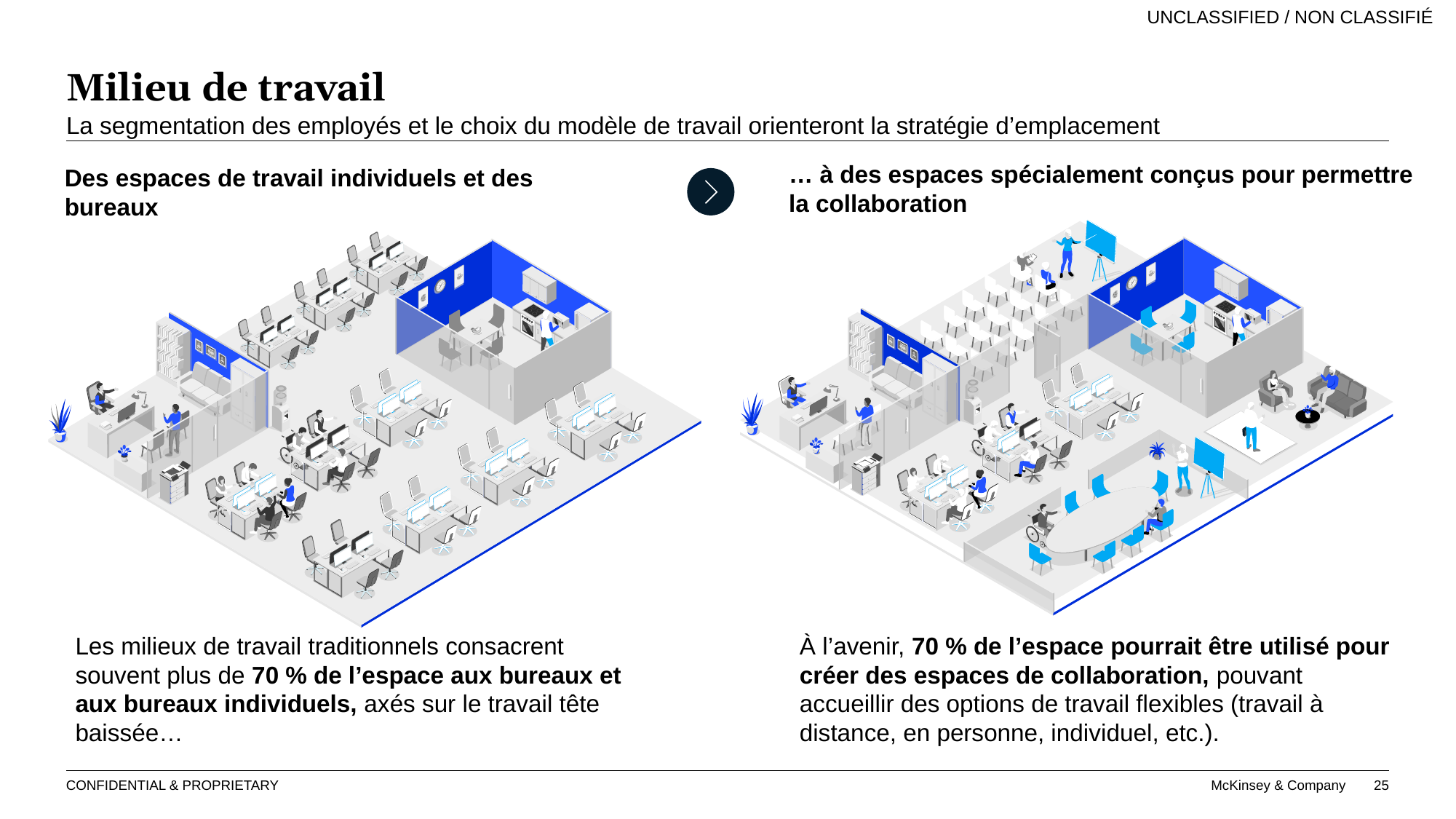

Phil
# Milieu de travail
La segmentation des employés et le choix du modèle de travail orienteront la stratégie d’emplacement
… à des espaces spécialement conçus pour permettre la collaboration
Des espaces de travail individuels et des bureaux

Les milieux de travail traditionnels consacrent souvent plus de 70 % de l’espace aux bureaux et aux bureaux individuels, axés sur le travail tête baissée…
À l’avenir, 70 % de l’espace pourrait être utilisé pour créer des espaces de collaboration, pouvant accueillir des options de travail flexibles (travail à distance, en personne, individuel, etc.).